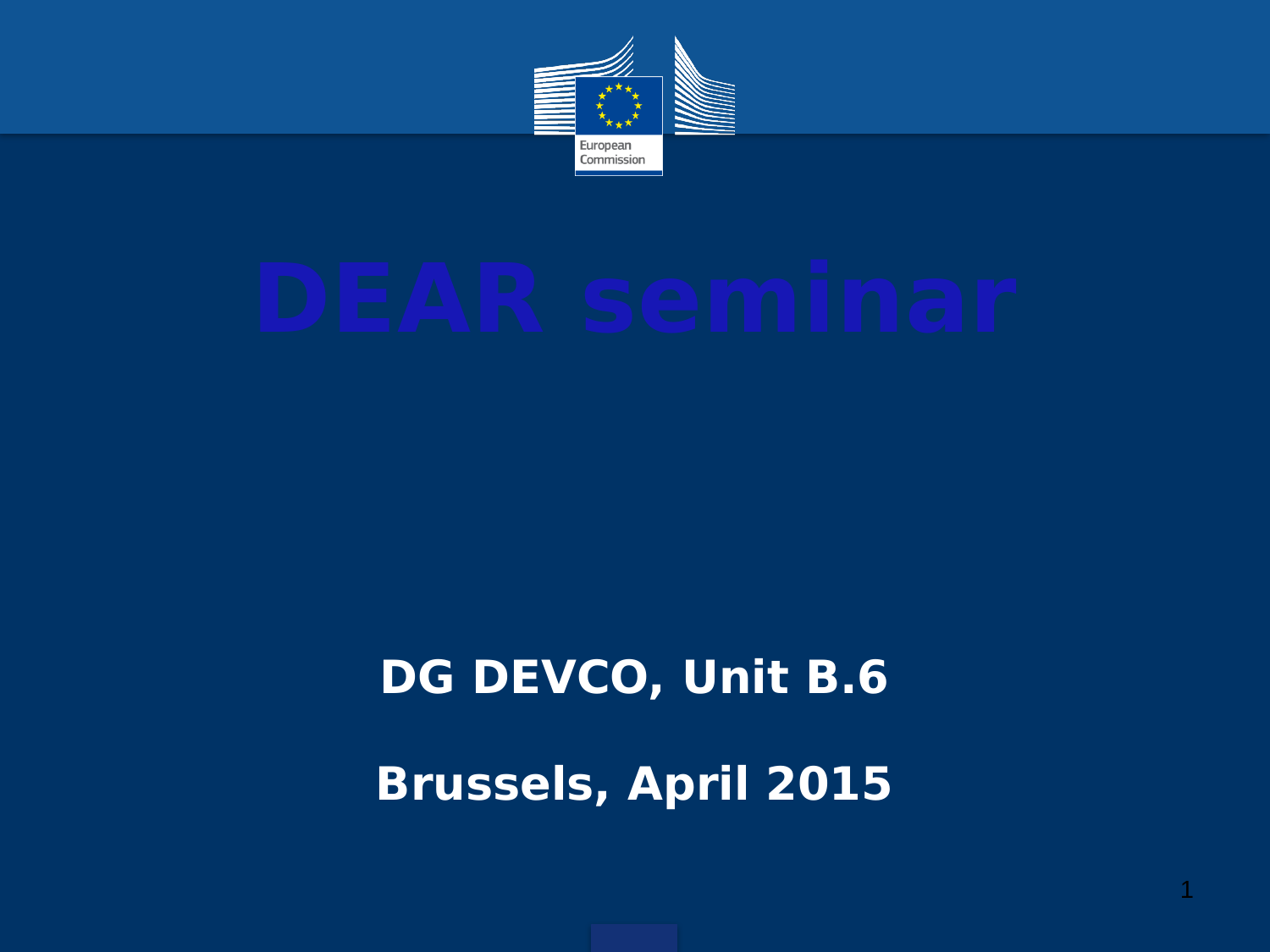

#
DEAR seminar

DG DEVCO, Unit B.6

Brussels, April 2015

1